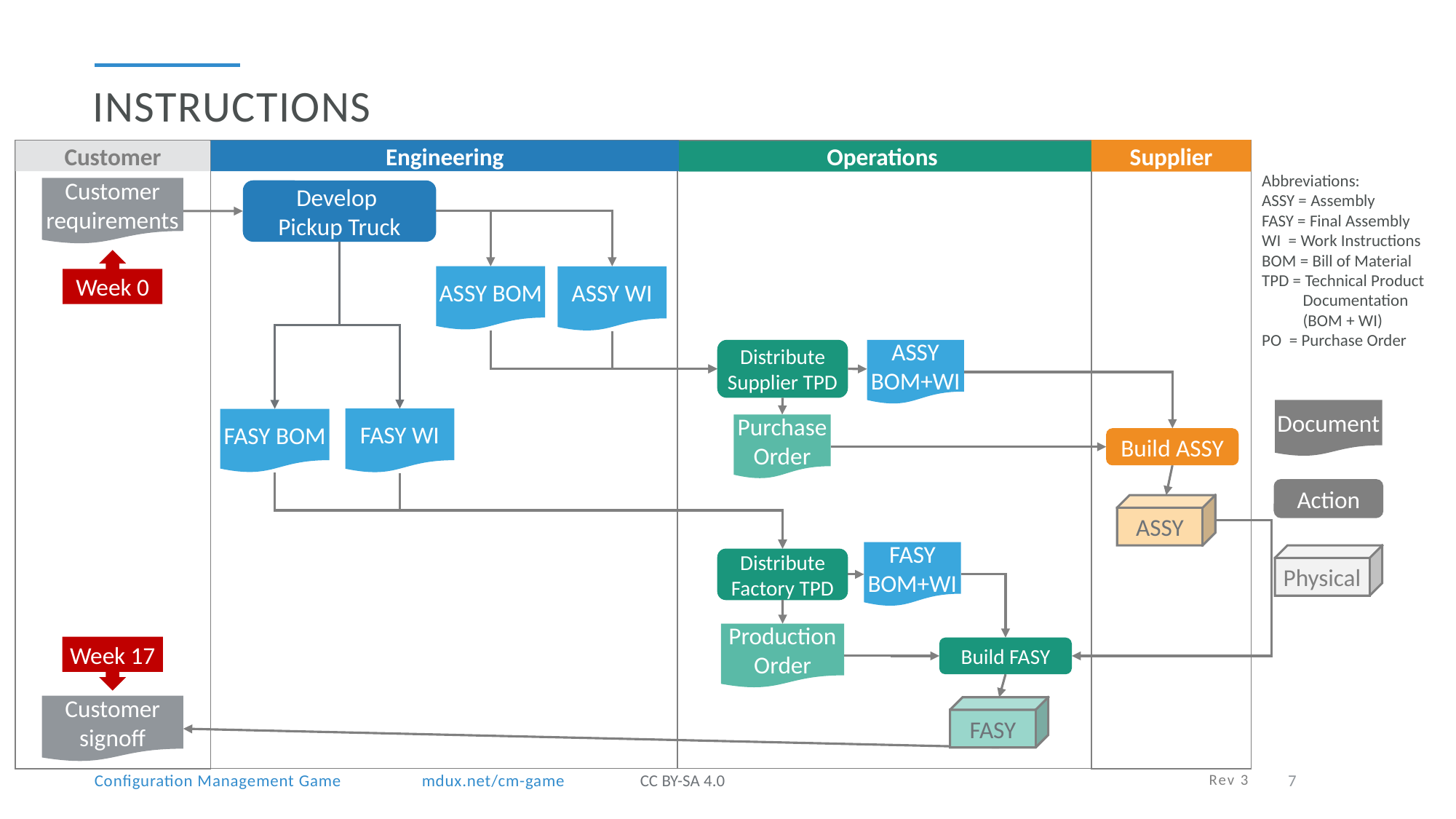

Instructions
Supplier
Engineering
Suppliers
Engineering
Operations
Customer
Customer
Operations
Abbreviations:
ASSY = Assembly
FASY = Final Assembly
WI  = Work Instructions
BOM = Bill of Material
TPD = Technical Product Documentation (BOM + WI)
PO  = Purchase Order
Customer requirements
Develop
Pickup Truck
Week 0
ASSY BOM
ASSY WI
Distribute Supplier TPD
ASSY BOM+WI
Document
FASY WI
FASY BOM
Purchase Order
Build ASSY
Action
ASSY
FASY BOM+WI
Physical
Distribute Factory TPD
Production Order
Week 17
Build FASY
Customer signoff
FASY
Rev 3